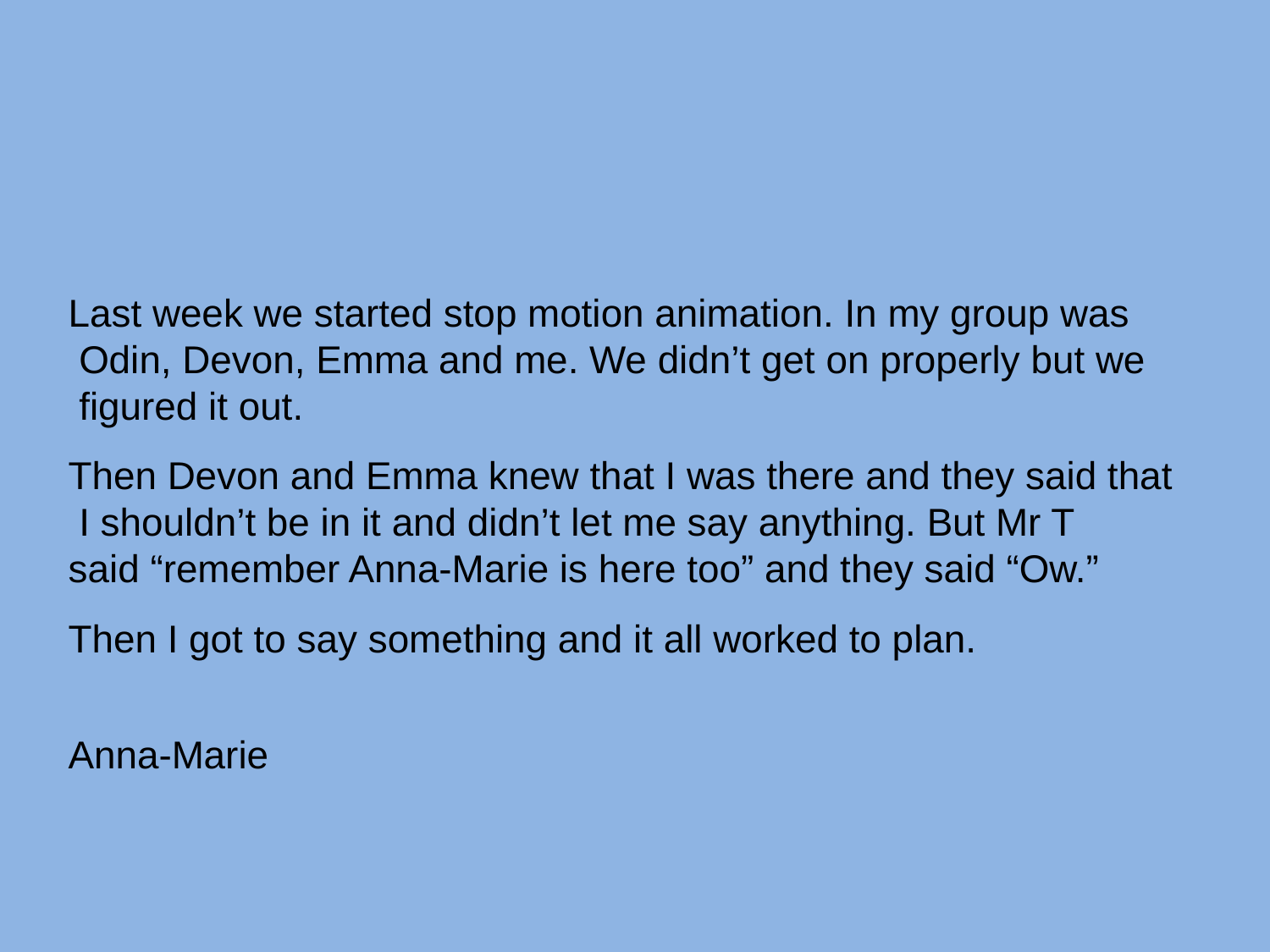

Last week we started stop motion animation. In my group was
 Odin, Devon, Emma and me. We didn’t get on properly but we
 figured it out.

Then Devon and Emma knew that I was there and they said that
 I shouldn’t be in it and didn’t let me say anything. But Mr T
said “remember Anna-Marie is here too” and they said “Ow.”

Then I got to say something and it all worked to plan.

Anna-Marie